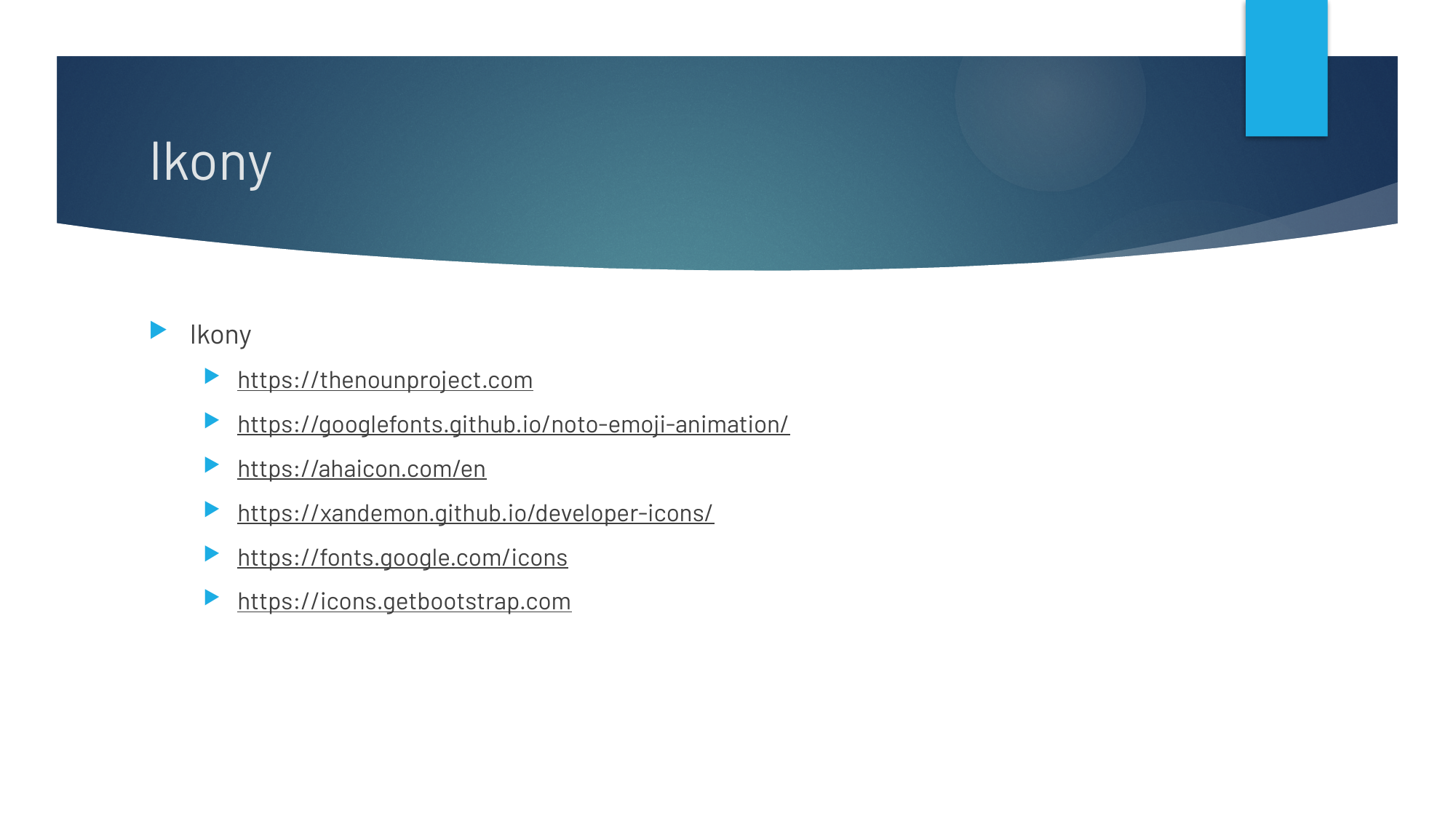

# Ikony
Ikony
https://thenounproject.com
https://googlefonts.github.io/noto-emoji-animation/
https://ahaicon.com/en
https://xandemon.github.io/developer-icons/
https://fonts.google.com/icons
https://icons.getbootstrap.com